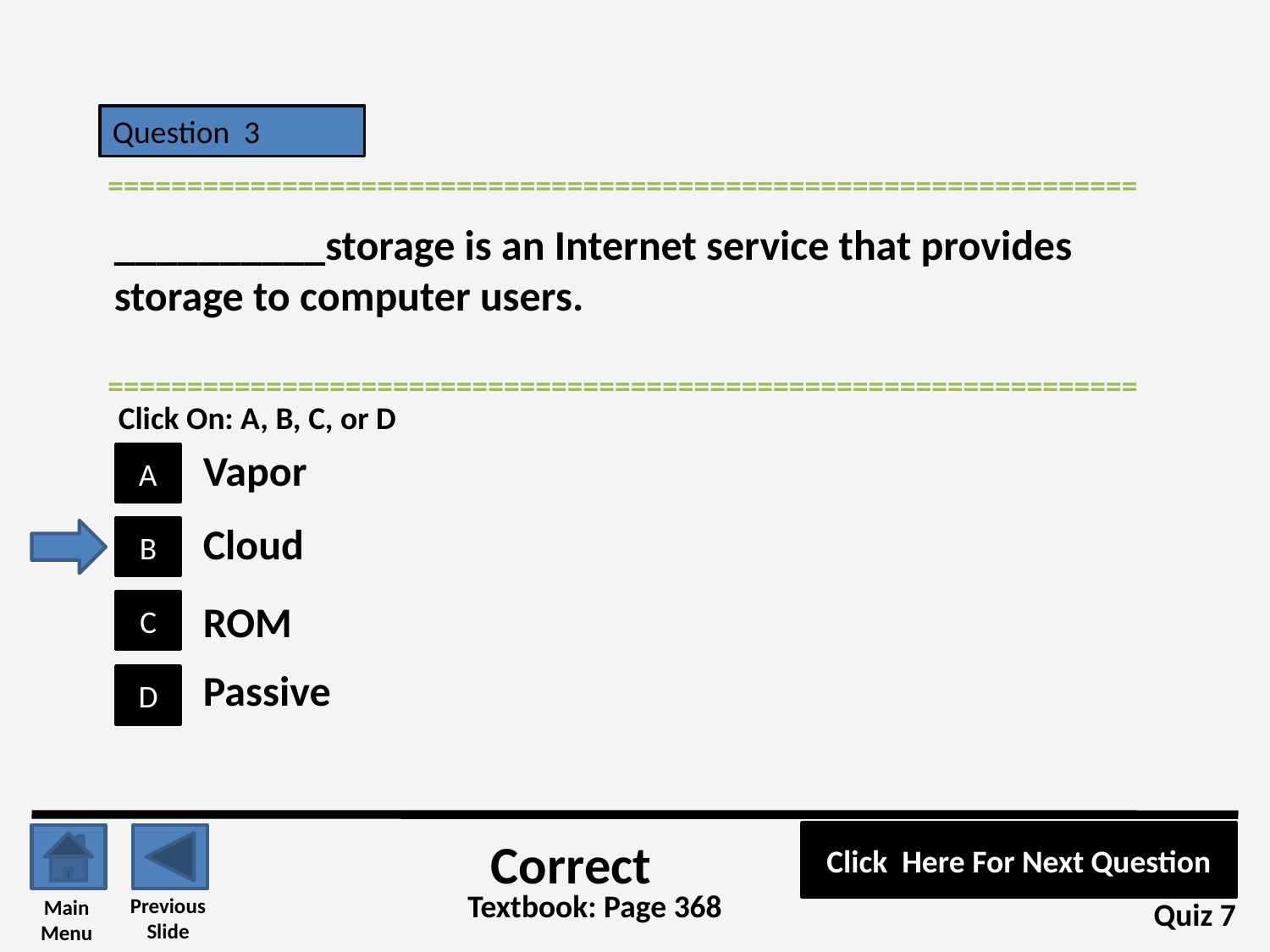

Question  3
=================================================================
__________storage is an Internet service that provides storage to computer users.
=================================================================
Click On: A, B, C, or D

Vapor
A

Cloud
B

ROM
C
Passive
D
Click  Here For Next Question

Correct
Textbook: Page 368
Previous
Slide
Main
Menu
Quiz 7